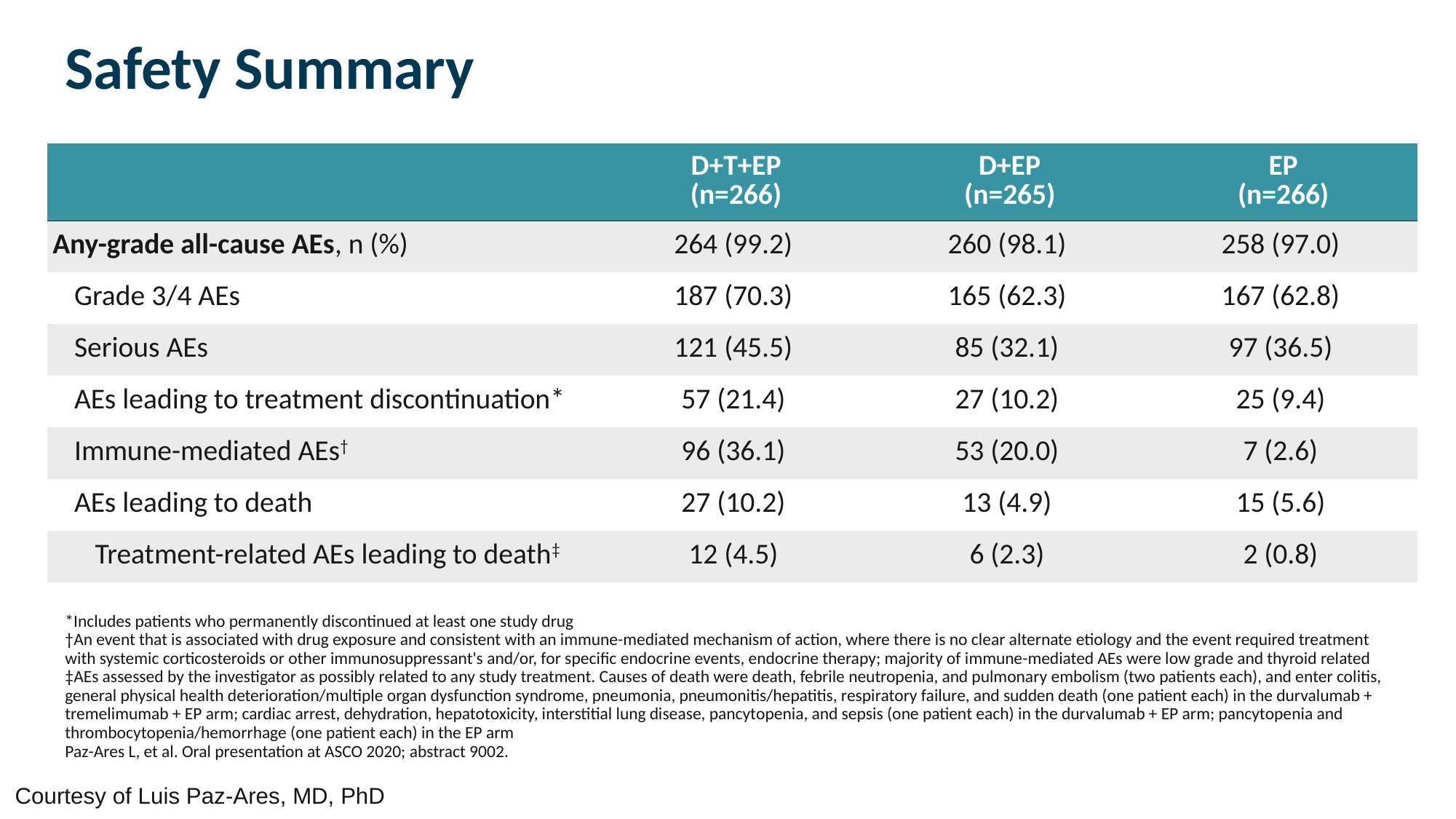

# Safety Summary
|  | D+T+EP (n=266) | D+EP (n=265) | EP (n=266) |
| --- | --- | --- | --- |
| Any-grade all-cause AEs, n (%) | 264 (99.2) | 260 (98.1) | 258 (97.0) |
| Grade 3/4 AEs | 187 (70.3) | 165 (62.3) | 167 (62.8) |
| Serious AEs | 121 (45.5) | 85 (32.1) | 97 (36.5) |
| AEs leading to treatment discontinuation\* | 57 (21.4) | 27 (10.2) | 25 (9.4) |
| Immune-mediated AEs† | 96 (36.1) | 53 (20.0) | 7 (2.6) |
| AEs leading to death | 27 (10.2) | 13 (4.9) | 15 (5.6) |
| Treatment-related AEs leading to death‡ | 12 (4.5) | 6 (2.3) | 2 (0.8) |

*Includes patients who permanently discontinued at least one study drug
†An event that is associated with drug exposure and consistent with an immune-mediated mechanism of action, where there is no clear alternate etiology and the event required treatment with systemic corticosteroids or other immunosuppressant's and/or, for specific endocrine events, endocrine therapy; majority of immune-mediated AEs were low grade and thyroid related
‡AEs assessed by the investigator as possibly related to any study treatment. Causes of death were death, febrile neutropenia, and pulmonary embolism (two patients each), and enter colitis, general physical health deterioration/multiple organ dysfunction syndrome, pneumonia, pneumonitis/hepatitis, respiratory failure, and sudden death (one patient each) in the durvalumab + tremelimumab + EP arm; cardiac arrest, dehydration, hepatotoxicity, interstitial lung disease, pancytopenia, and sepsis (one patient each) in the durvalumab + EP arm; pancytopenia and thrombocytopenia/hemorrhage (one patient each) in the EP arm
Paz-Ares L, et al. Oral presentation at ASCO 2020; abstract 9002.
Courtesy of Luis Paz-Ares, MD, PhD